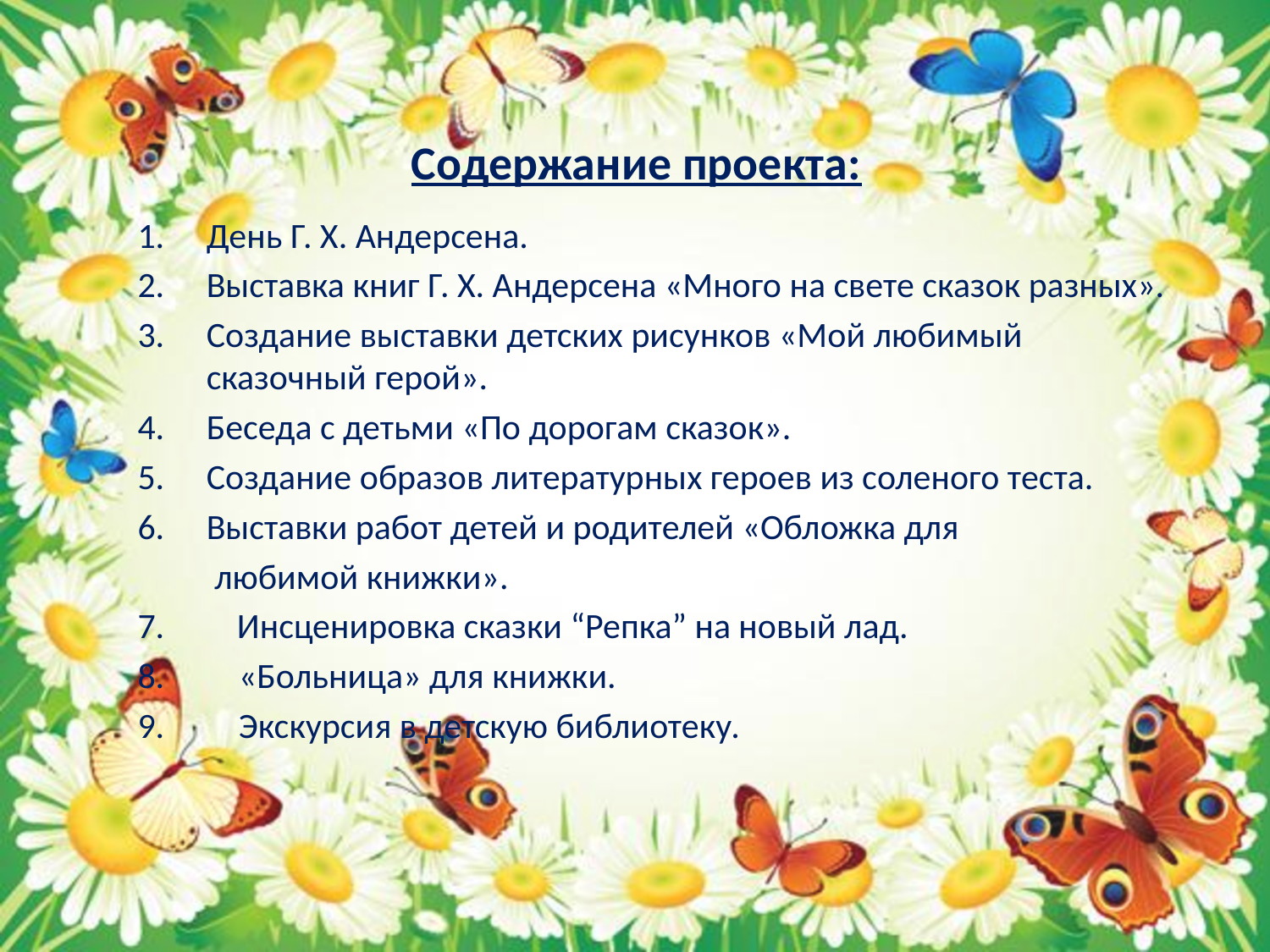

# Содержание проекта:
День Г. Х. Андерсена.
Выставка книг Г. Х. Андерсена «Много на свете сказок разных».
Создание выставки детских рисунков «Мой любимый сказочный герой».
Беседа с детьми «По дорогам сказок».
Создание образов литературных героев из соленого теста.
Выставки работ детей и родителей «Обложка для
	 любимой книжки».
Инсценировка сказки “Репка” на новый лад.
    «Больница» для книжки.
    Экскурсия в детскую библиотеку.